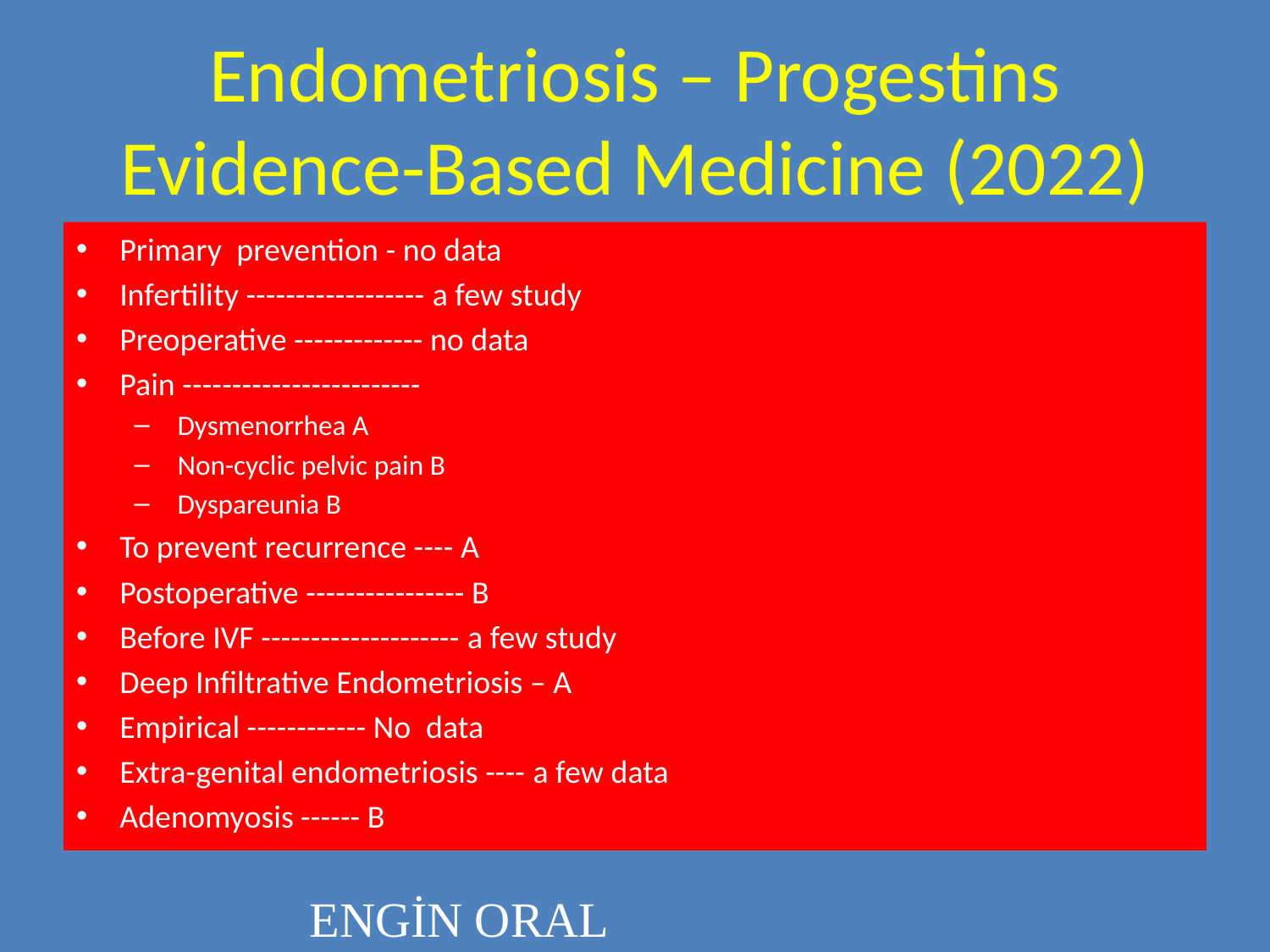

# Endometriosis – Progestins Evidence-Based Medicine (2022)
Primary  prevention - no data
Infertility ------------------ a few study
Preoperative ------------- no data
Pain ------------------------
Dysmenorrhea A
Non-cyclic pelvic pain B
Dyspareunia B
To prevent recurrence ---- A
Postoperative ---------------- B
Before IVF -------------------- a few study
Deep Infiltrative Endometriosis – A
Empirical ------------ No  data
Extra-genital endometriosis ---- a few data
Adenomyosis ------ B
ENGİN ORAL